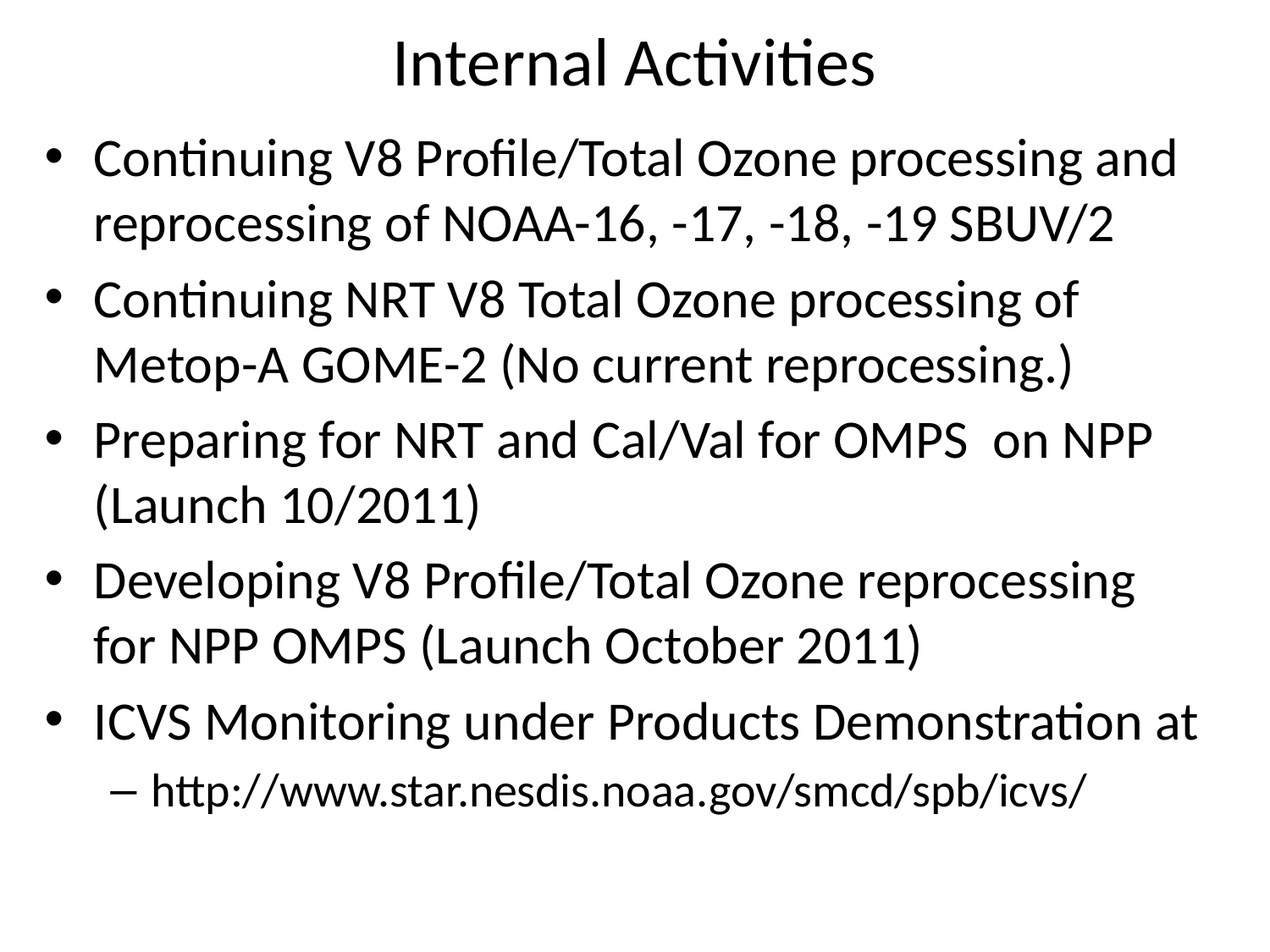

# Internal Activities
Continuing V8 Profile/Total Ozone processing and reprocessing of NOAA-16, -17, -18, -19 SBUV/2
Continuing NRT V8 Total Ozone processing of Metop-A GOME-2 (No current reprocessing.)
Preparing for NRT and Cal/Val for OMPS  on NPP (Launch 10/2011)
Developing V8 Profile/Total Ozone reprocessing for NPP OMPS (Launch October 2011)
ICVS Monitoring under Products Demonstration at
http://www.star.nesdis.noaa.gov/smcd/spb/icvs/